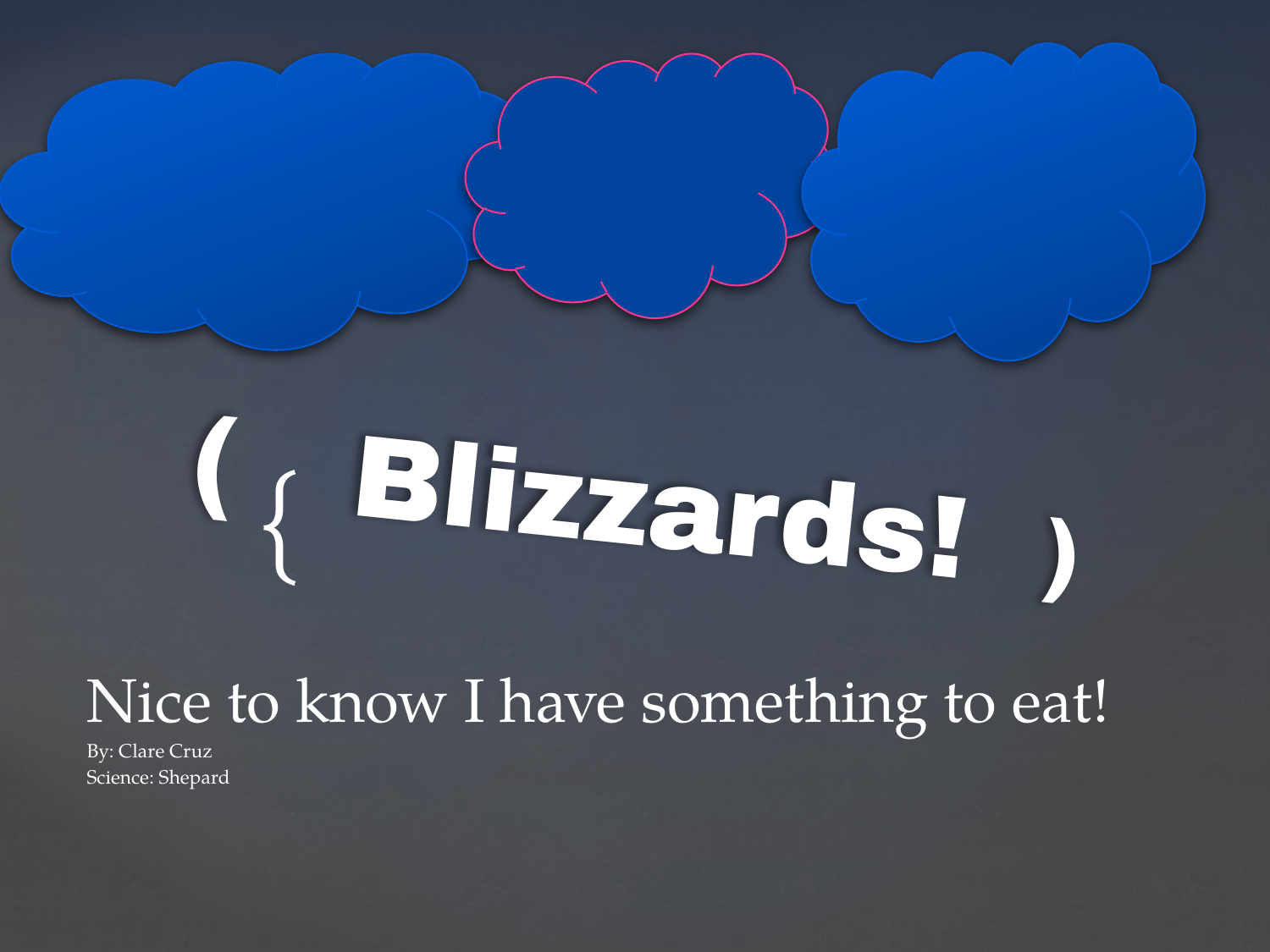

# (   Blizzards!  )
Nice to know I have something to eat!
By: Clare Cruz
Science: Shepard